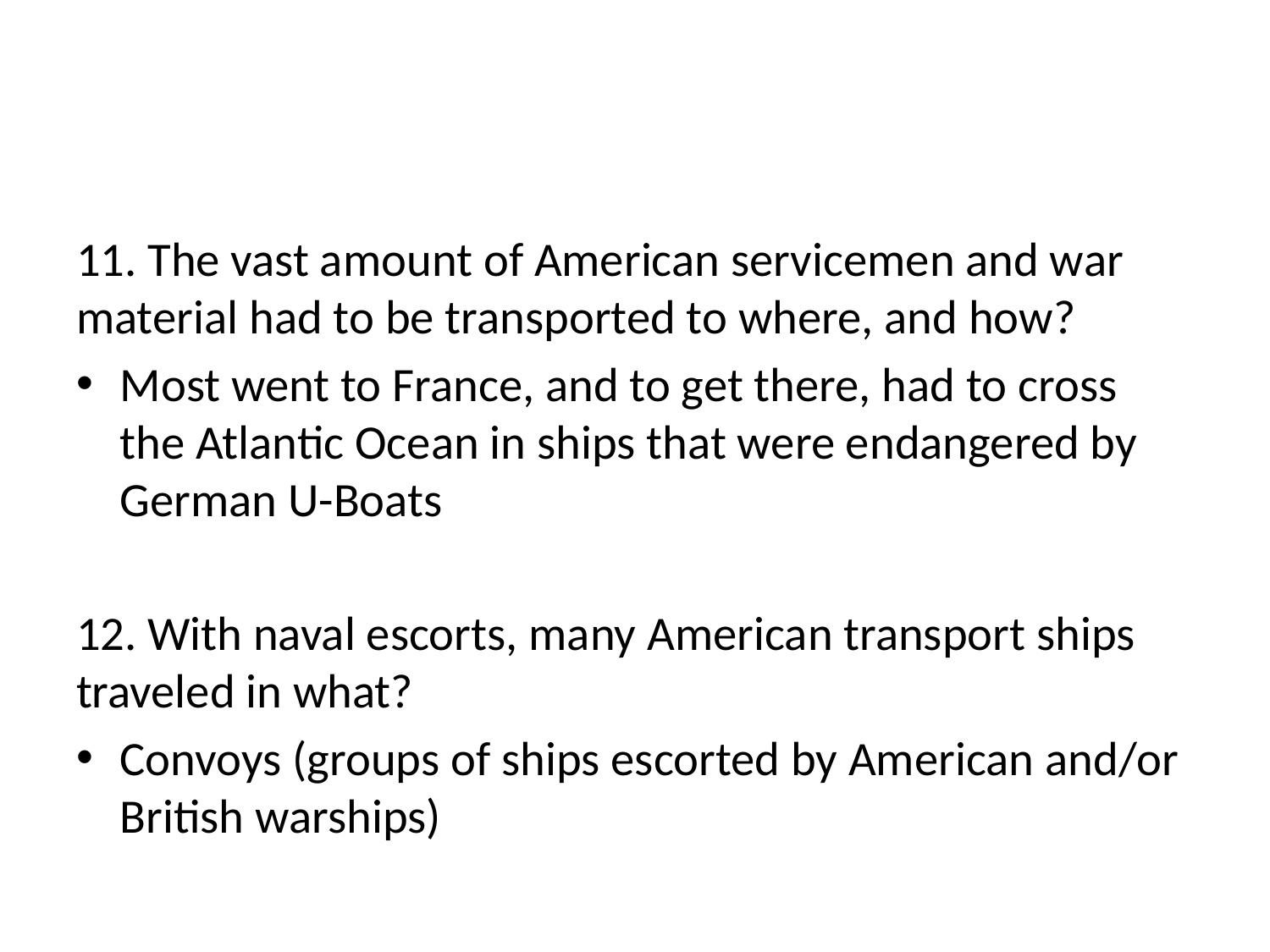

#
11. The vast amount of American servicemen and war material had to be transported to where, and how?
Most went to France, and to get there, had to cross the Atlantic Ocean in ships that were endangered by German U-Boats

12. With naval escorts, many American transport ships traveled in what?
Convoys (groups of ships escorted by American and/or British warships)